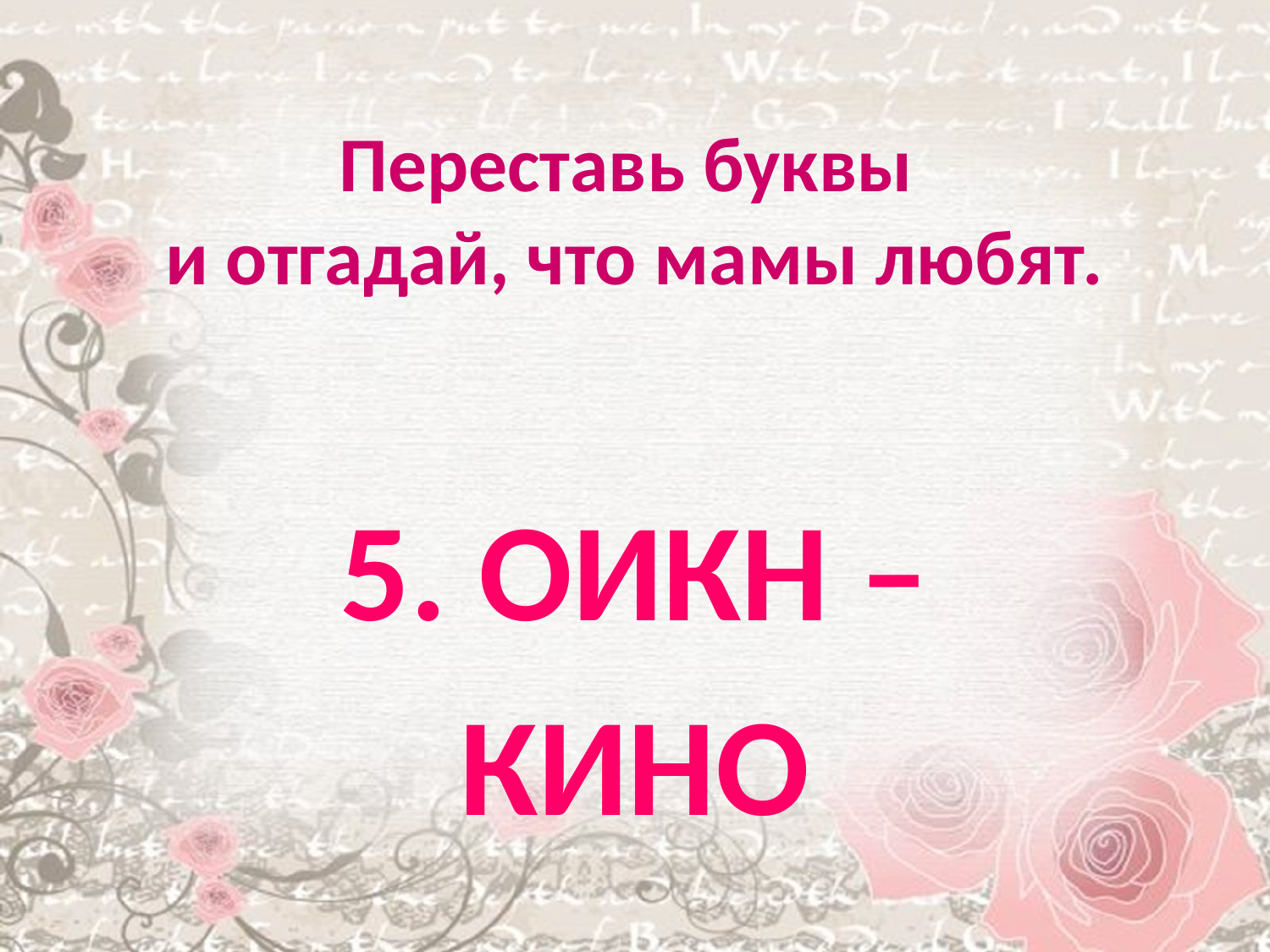

# Переставь буквы и отгадай, что мамы любят.
5. ОИКН –
КИНО